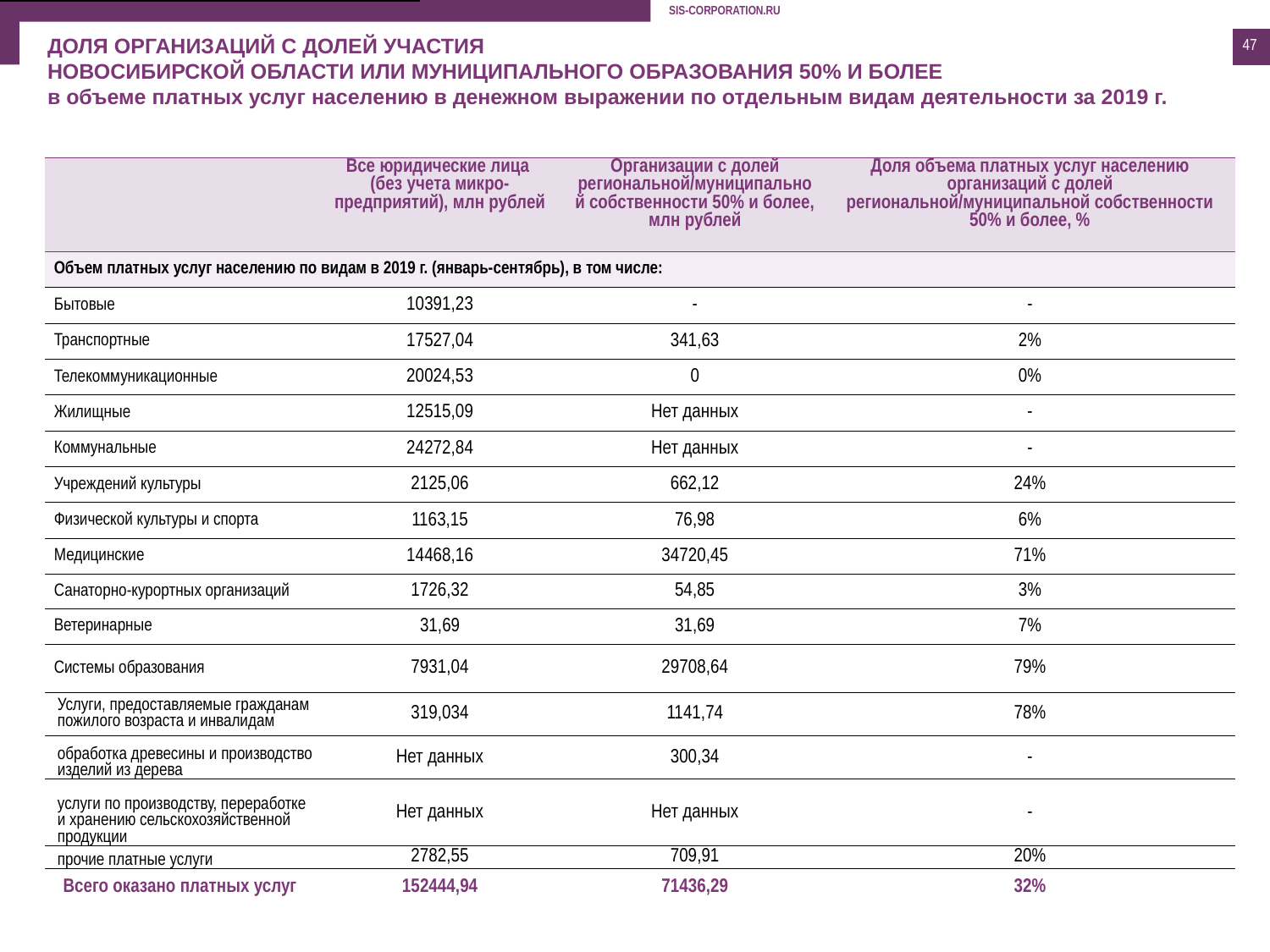

47
ДОЛЯ ОРГАНИЗАЦИЙ С ДОЛЕЙ УЧАСТИЯ
НОВОСИБИРСКОЙ ОБЛАСТИ ИЛИ МУНИЦИПАЛЬНОГО ОБРАЗОВАНИЯ 50% И БОЛЕЕ
в объеме платных услуг населению в денежном выражении по отдельным видам деятельности за 2019 г.
|  | Все юридические лица (без учета микро-предприятий), млн рублей | Организации с долей региональной/муниципальной собственности 50% и более, млн рублей | Доля объема платных услуг населению организаций с долей региональной/муниципальной собственности 50% и более, % |
| --- | --- | --- | --- |
| Объем платных услуг населению по видам в 2019 г. (январь-сентябрь), в том числе: |  |  |  |
| Бытовые | 10391,23 | - | - |
| Транспортные | 17527,04 | 341,63 | 2% |
| Телекоммуникационные | 20024,53 | 0 | 0% |
| Жилищные | 12515,09 | Нет данных | - |
| Коммунальные | 24272,84 | Нет данных | - |
| Учреждений культуры | 2125,06 | 662,12 | 24% |
| Физической культуры и спорта | 1163,15 | 76,98 | 6% |
| Медицинские | 14468,16 | 34720,45 | 71% |
| Санаторно-курортных организаций | 1726,32 | 54,85 | 3% |
| Ветеринарные | 31,69 | 31,69 | 7% |
| Системы образования | 7931,04 | 29708,64 | 79% |
| Услуги, предоставляемые гражданам пожилого возраста и инвалидам | 319,034 | 1141,74 | 78% |
| обработка древесины и производство изделий из дерева | Нет данных | 300,34 | - |
| услуги по производству, переработке и хранению сельскохозяйственной продукции | Нет данных | Нет данных | - |
| прочие платные услуги | 2782,55 | 709,91 | 20% |
| Всего оказано платных услуг | 152444,94 | 71436,29 | 32% |